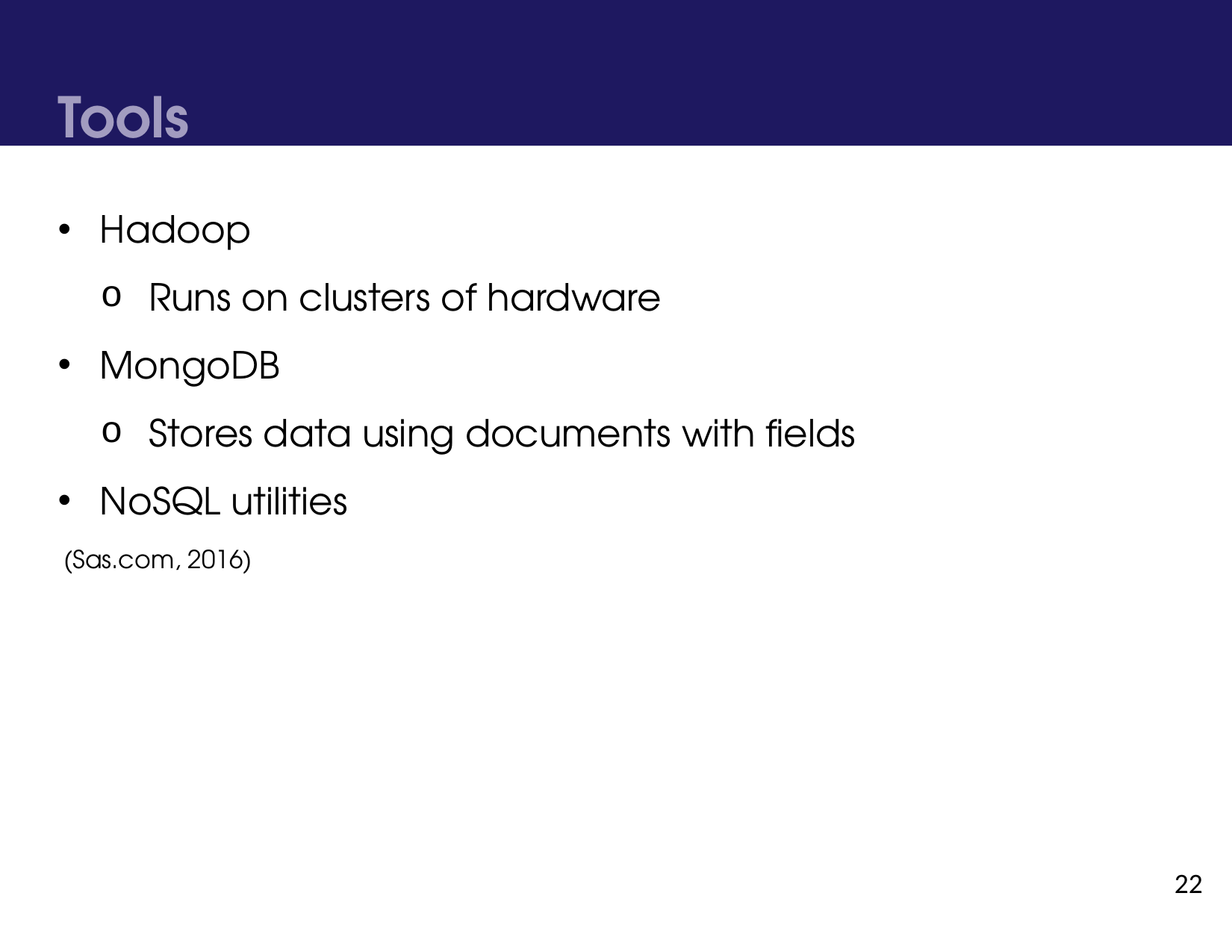

# Tools
Hadoop
Runs on clusters of hardware
MongoDB
Stores data using documents with fields
NoSQL utilities
 (Sas.com, 2016)
22